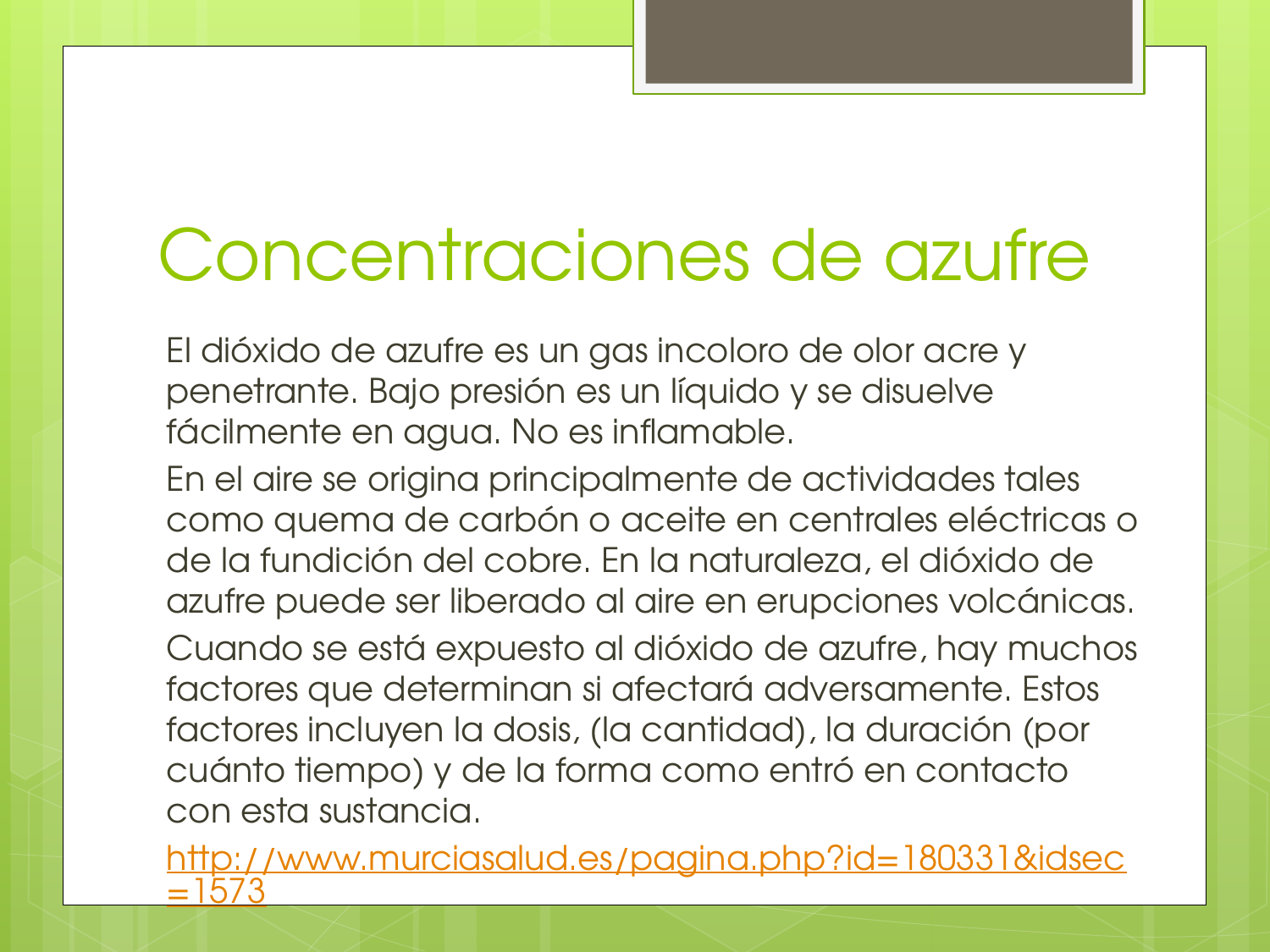

# Concentraciones de azufre
El dióxido de azufre es un gas incoloro de olor acre y penetrante. Bajo presión es un líquido y se disuelve fácilmente en agua. No es inflamable.
En el aire se origina principalmente de actividades tales como quema de carbón o aceite en centrales eléctricas o de la fundición del cobre. En la naturaleza, el dióxido de azufre puede ser liberado al aire en erupciones volcánicas.
Cuando se está expuesto al dióxido de azufre, hay muchos factores que determinan si afectará adversamente. Estos factores incluyen la dosis, (la cantidad), la duración (por cuánto tiempo) y de la forma como entró en contacto con esta sustancia.
http://www.murciasalud.es/pagina.php?id=180331&idsec=1573